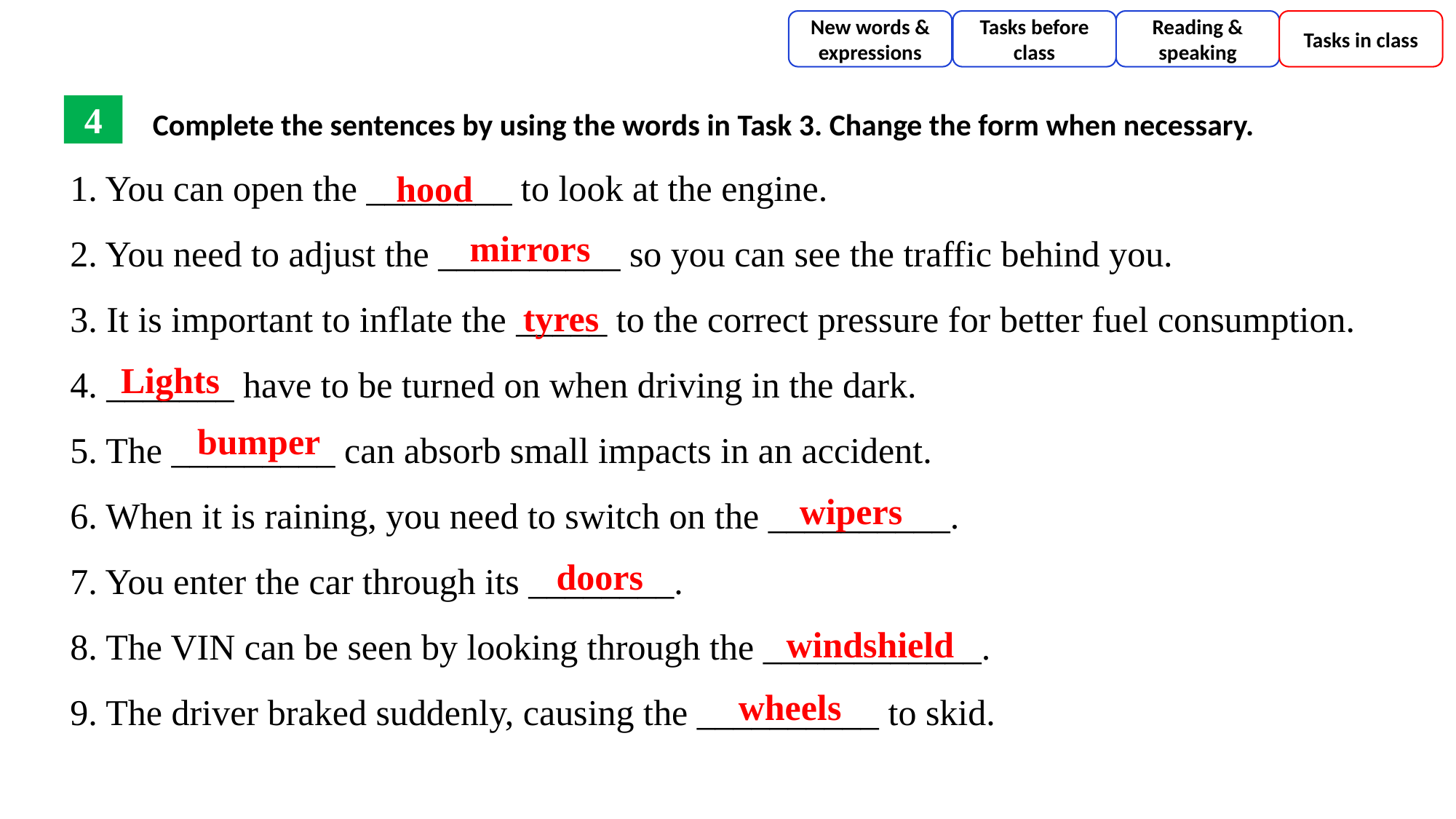

New words & expressions
Tasks before class
Reading & speaking
Tasks in class
Complete the sentences by using the words in Task 3. Change the form when necessary.
4
1. You can open the ________ to look at the engine.
2. You need to adjust the __________ so you can see the traffic behind you.
3. It is important to inflate the _____ to the correct pressure for better fuel consumption.
4. _______ have to be turned on when driving in the dark.
5. The _________ can absorb small impacts in an accident.
6. When it is raining, you need to switch on the __________.
7. You enter the car through its ________.
8. The VIN can be seen by looking through the ____________.
9. The driver braked suddenly, causing the __________ to skid.
hood
mirrors
tyres
Lights
bumper
wipers
doors
windshield
wheels